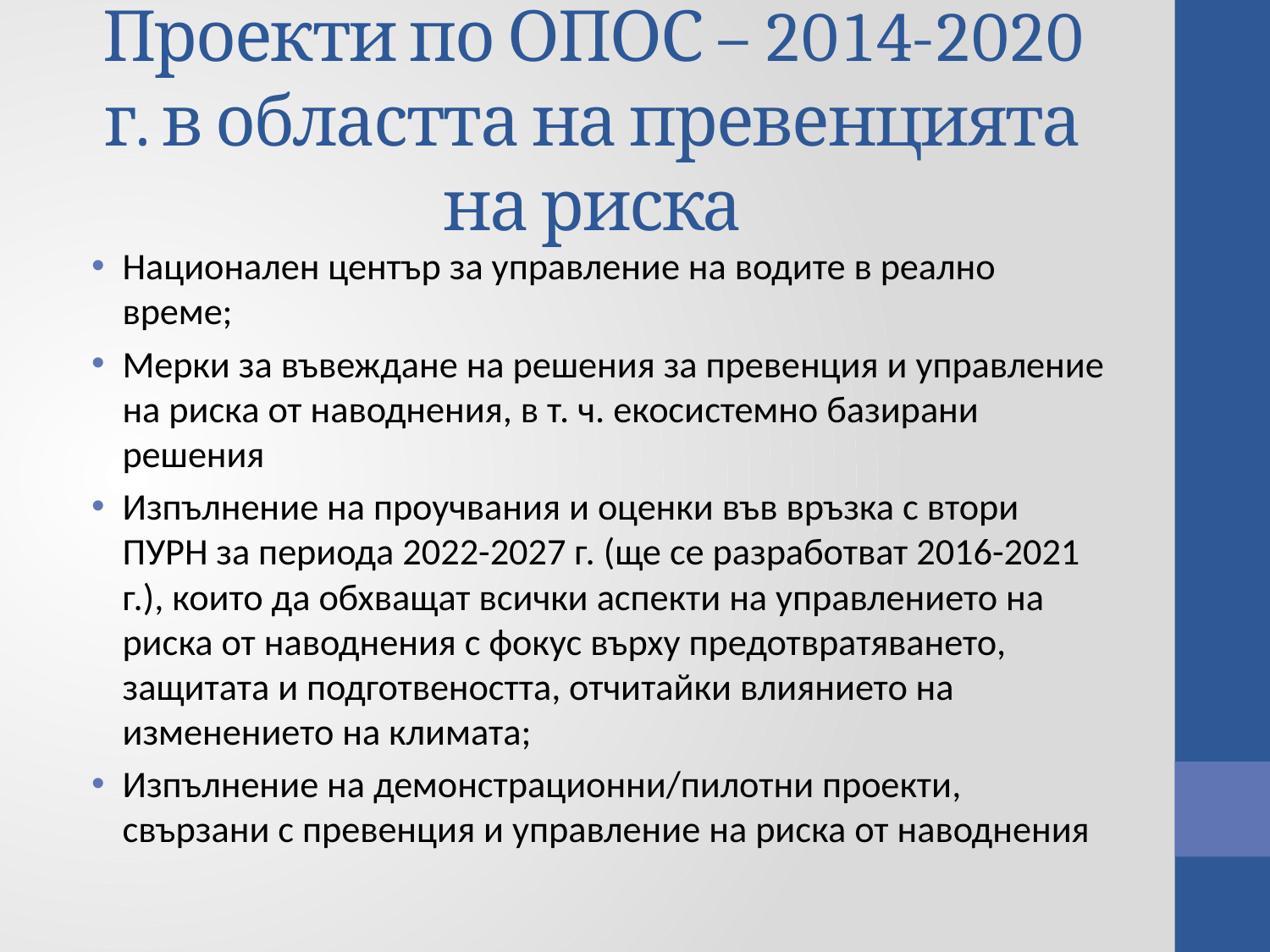

# Проекти по ОПОС – 2014-2020 г. в областта на превенцията на риска
Национален център за управление на водите в реално време;
Мерки за въвеждане на решения за превенция и управление на риска от наводнения, в т. ч. екосистемно базирани решения
Изпълнение на проучвания и оценки във връзка с втори ПУРН за периода 2022-2027 г. (ще се разработват 2016-2021 г.), които да обхващат всички аспекти на управлението на риска от наводнения с фокус върху предотвратяването, защитата и подготвеността, отчитайки влиянието на изменението на климата;
Изпълнение на демонстрационни/пилотни проекти, свързани с превенция и управление на риска от наводнения